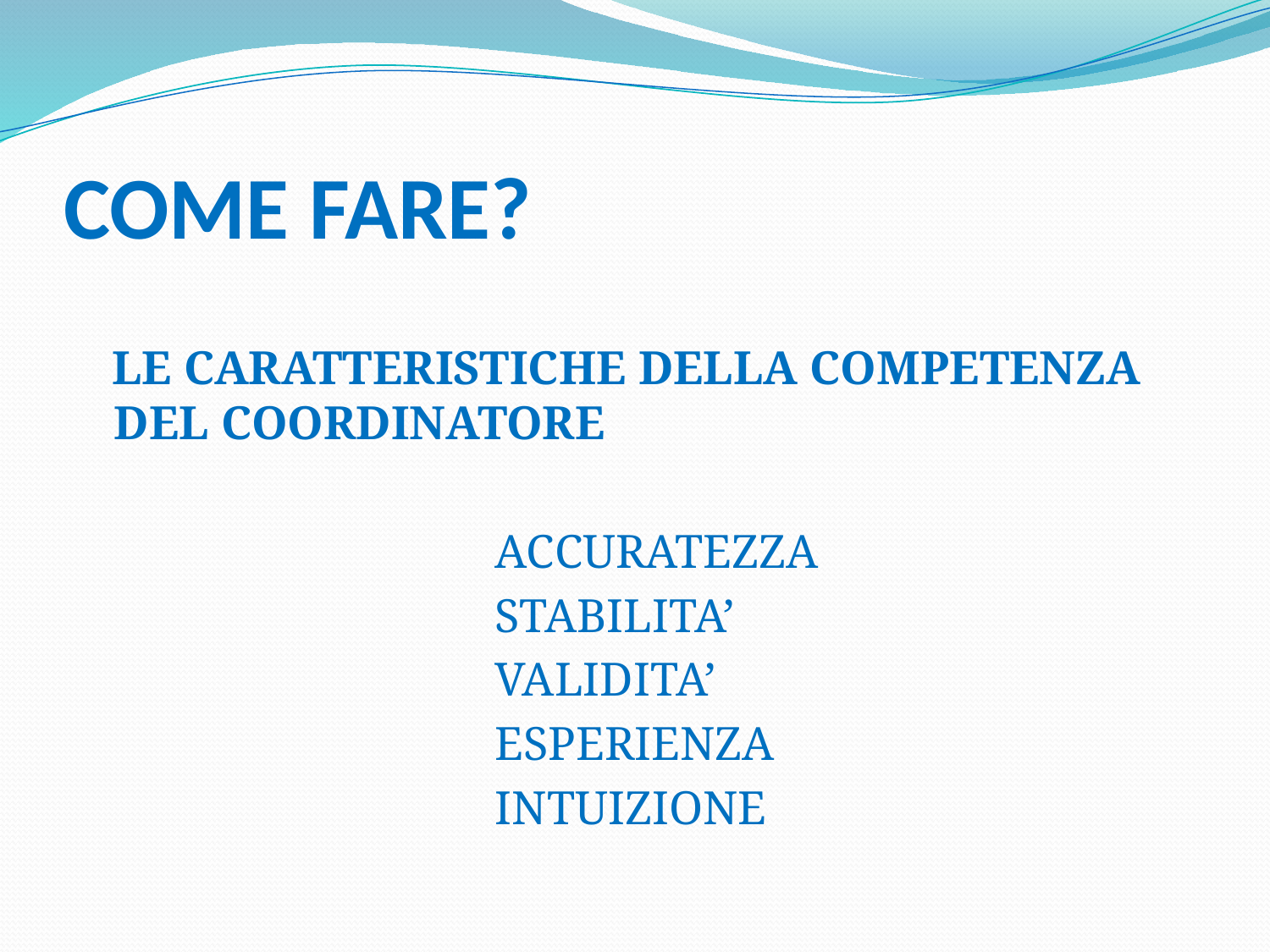

# COME FARE?

   LE CARATTERISTICHE DELLA COMPETENZA DEL COORDINATORE

				ACCURATEZZA
				STABILITA’
				VALIDITA’
				ESPERIENZA
				INTUIZIONE